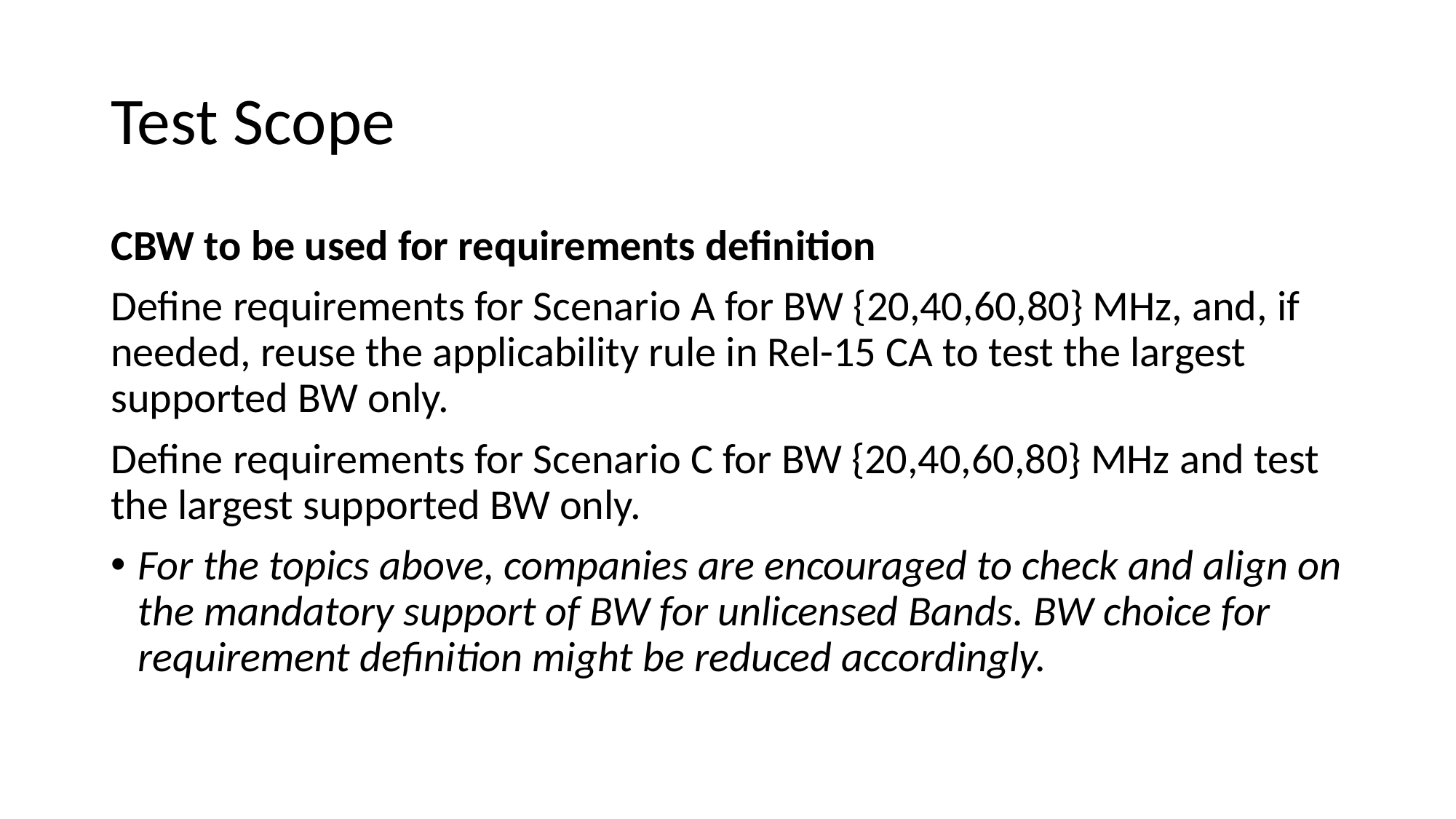

# Test Scope
CBW to be used for requirements definition
Define requirements for Scenario A for BW {20,40,60,80} MHz, and, if needed, reuse the applicability rule in Rel-15 CA to test the largest supported BW only.
Define requirements for Scenario C for BW {20,40,60,80} MHz and test the largest supported BW only.
For the topics above, companies are encouraged to check and align on the mandatory support of BW for unlicensed Bands. BW choice for requirement definition might be reduced accordingly.